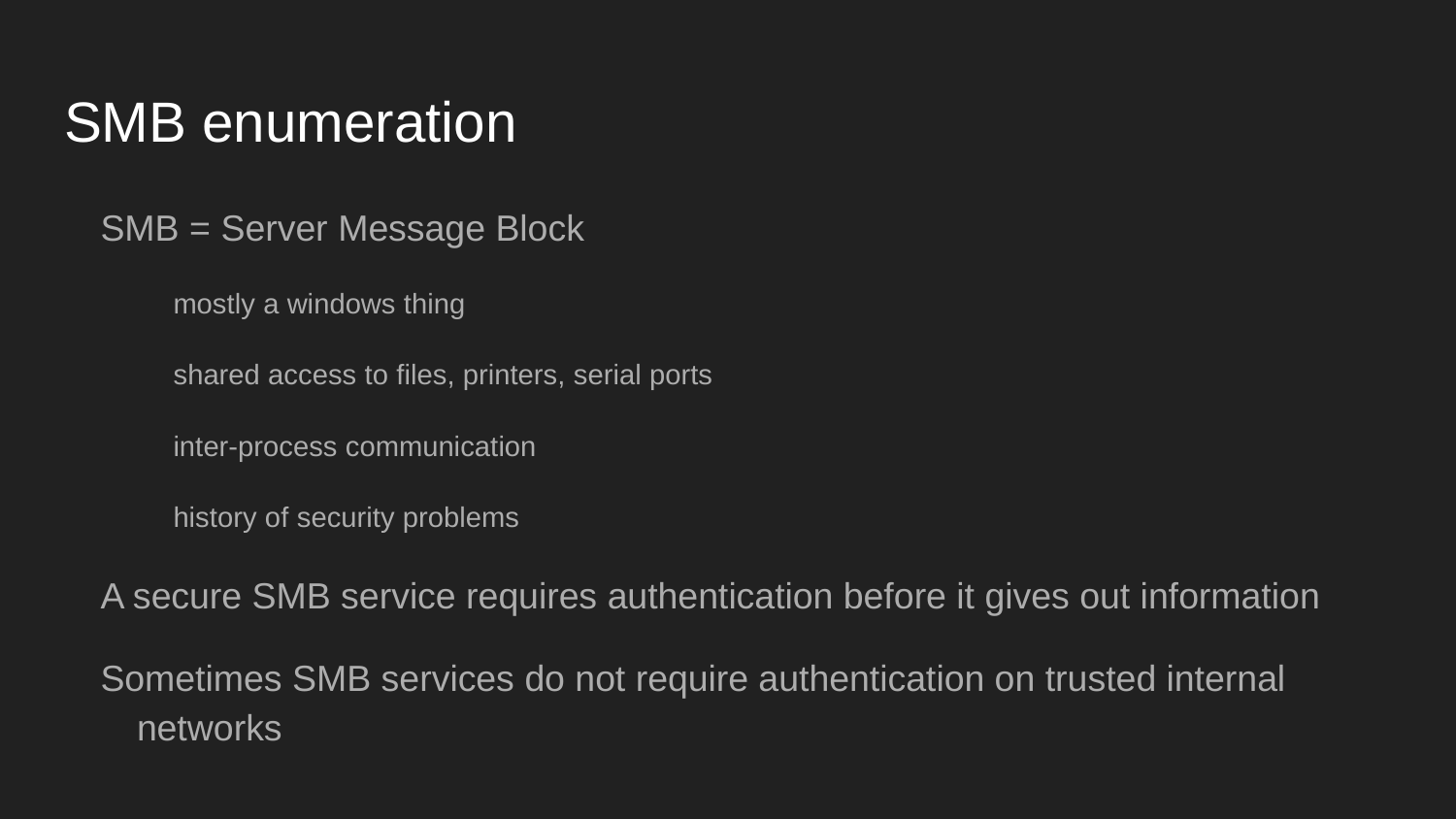

# SMB enumeration
SMB = Server Message Block
mostly a windows thing
shared access to files, printers, serial ports
inter-process communication
history of security problems
A secure SMB service requires authentication before it gives out information
Sometimes SMB services do not require authentication on trusted internal networks